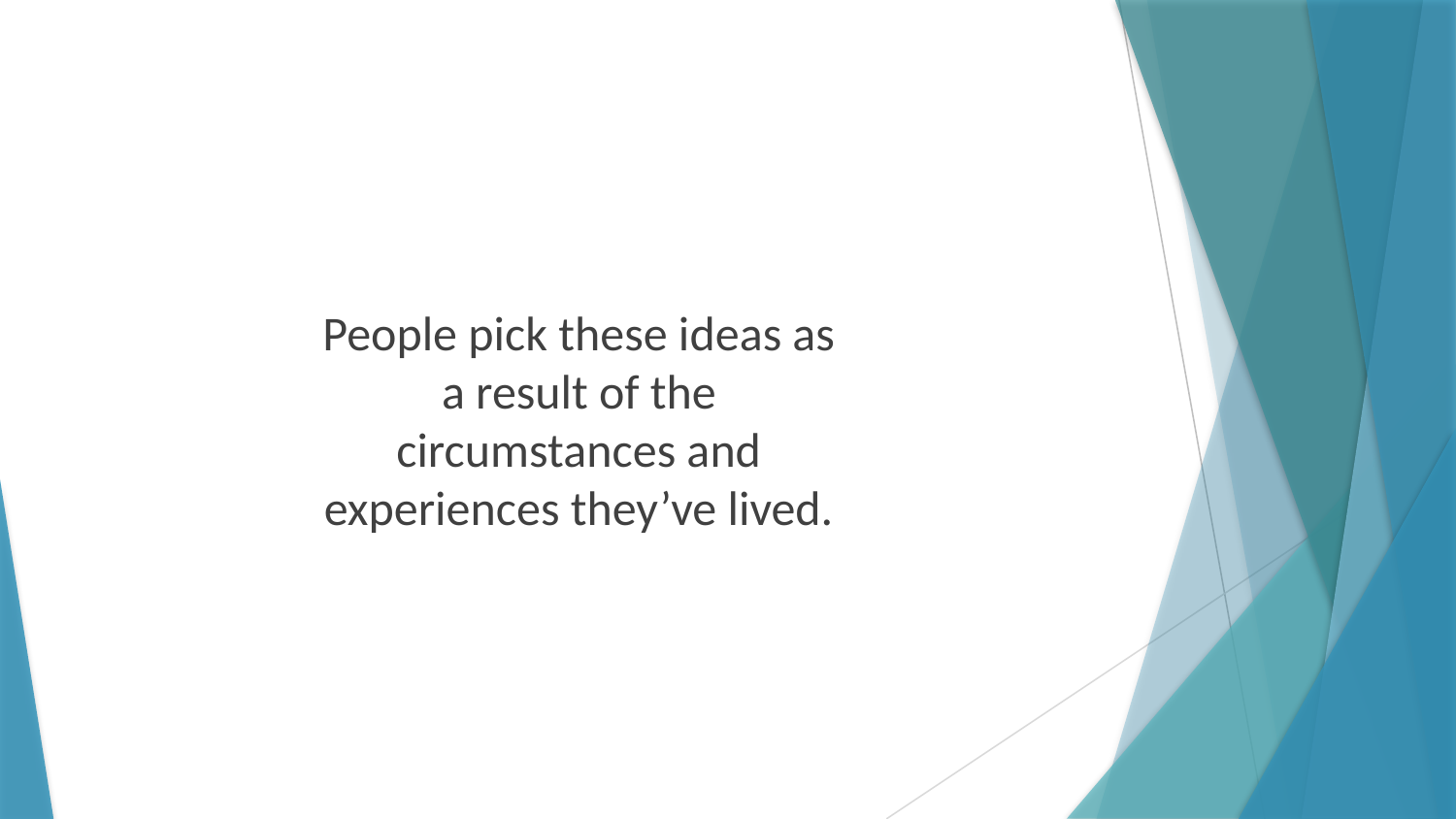

People pick these ideas as a result of the circumstances and experiences they’ve lived.